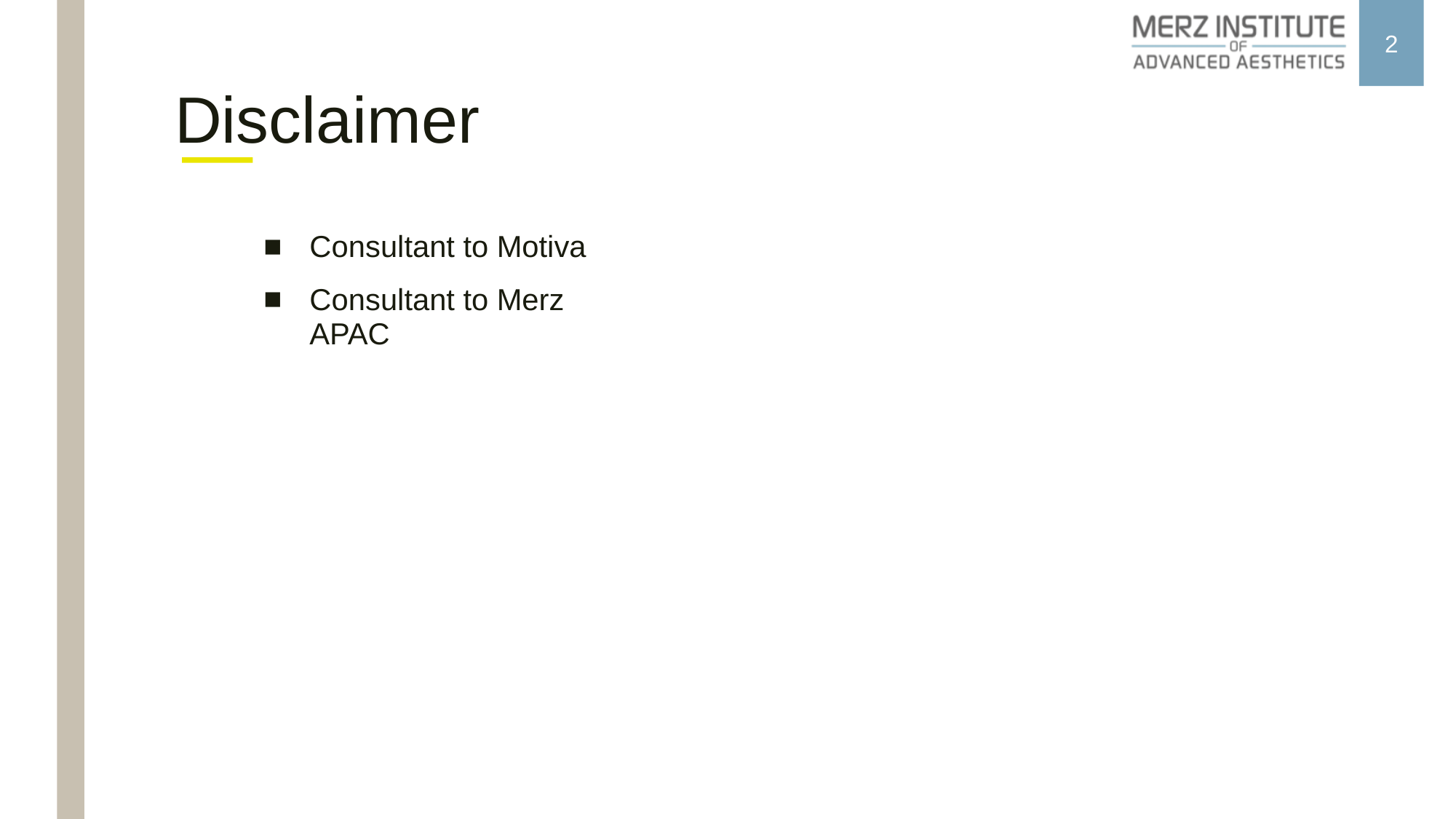

2
# Disclaimer

Consultant to Motiva
Consultant to Merz APAC